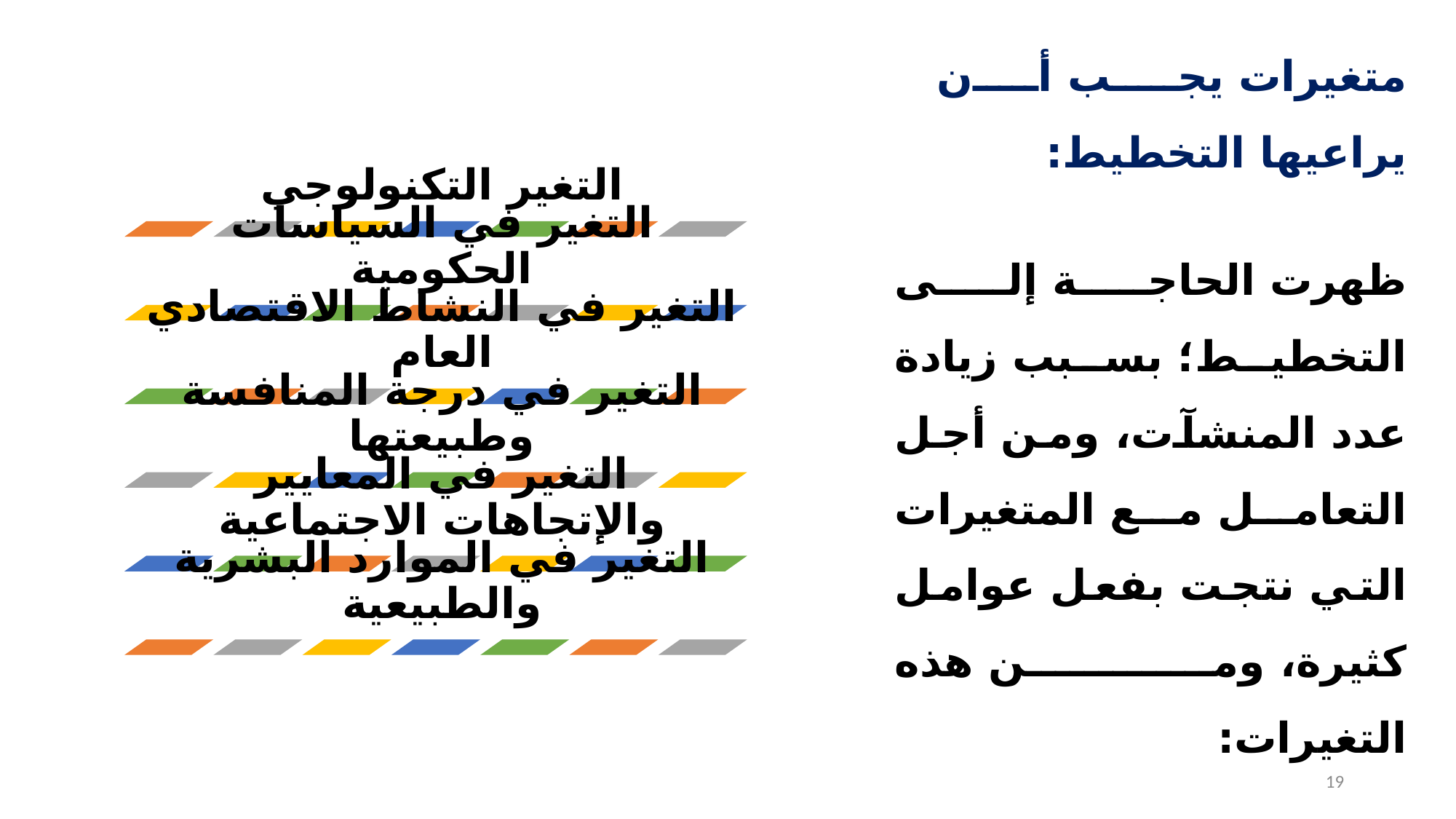

متغيرات يجب أن يراعيها التخطيط:
التغير التكنولوجي
التغير في السياسات الحكومية
التغير في النشاط الاقتصادي العام
التغير في درجة المنافسة وطبيعتها
التغير في المعايير والإتجاهات الاجتماعية
التغير في الموارد البشرية والطبيعية
ظهرت الحاجة إلى التخطيط؛ بسبب زيادة عدد المنشآت، ومن أجل التعامل مع المتغيرات التي نتجت بفعل عوامل كثيرة، ومن هذه التغيرات:
19